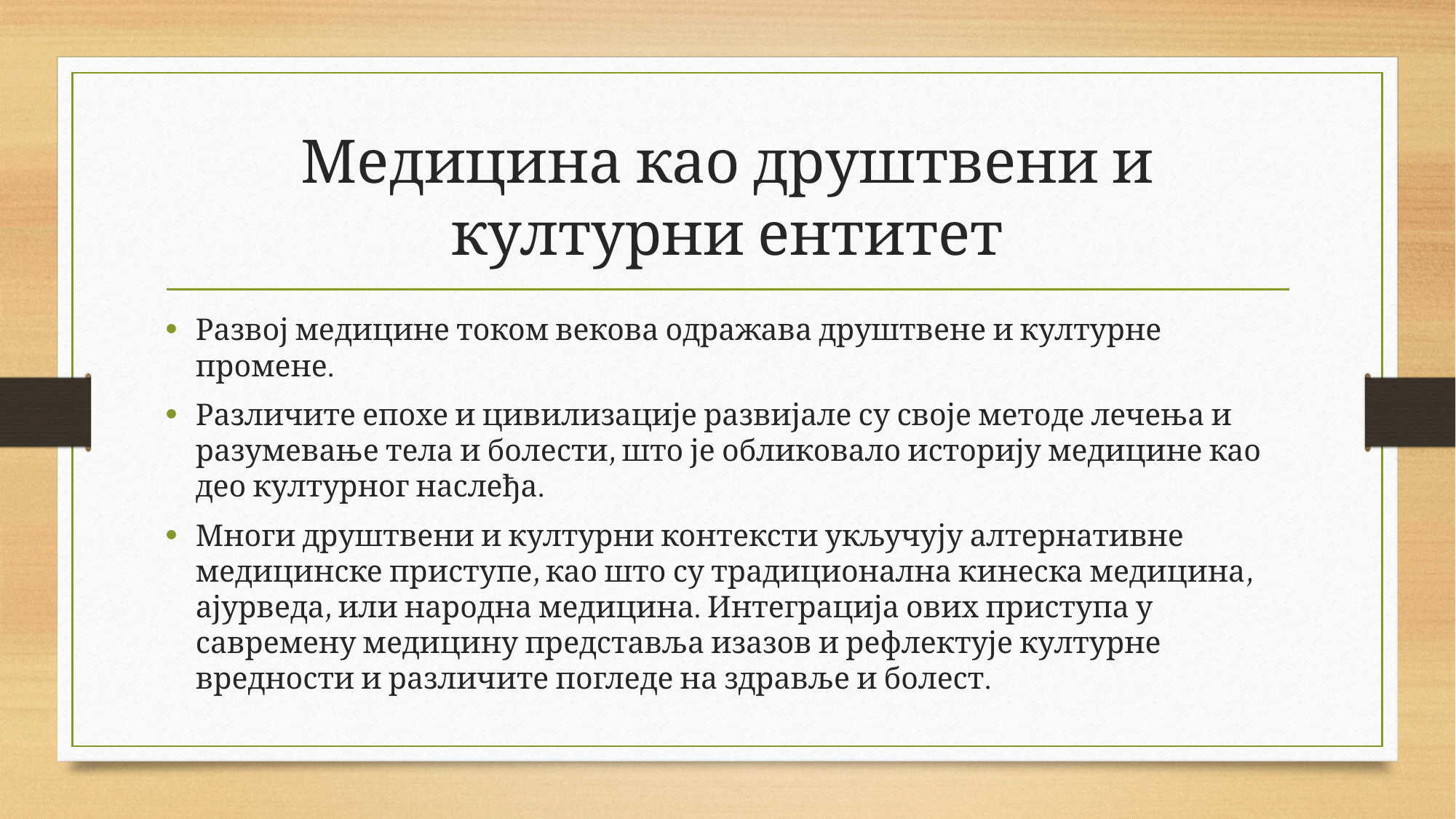

# Медицина као друштвени и културни ентитет
Развој медицине током векова одражава друштвене и културне промене.
Различите епохе и цивилизације развијале су своје методе лечења и разумевање тела и болести, што је обликовало историју медицине као део културног наслеђа.
Многи друштвени и културни контексти укључују алтернативне медицинске приступе, као што су традиционална кинеска медицина, ајурведа, или народна медицина. Интеграција ових приступа у савремену медицину представља изазов и рефлектује културне вредности и различите погледе на здравље и болест.